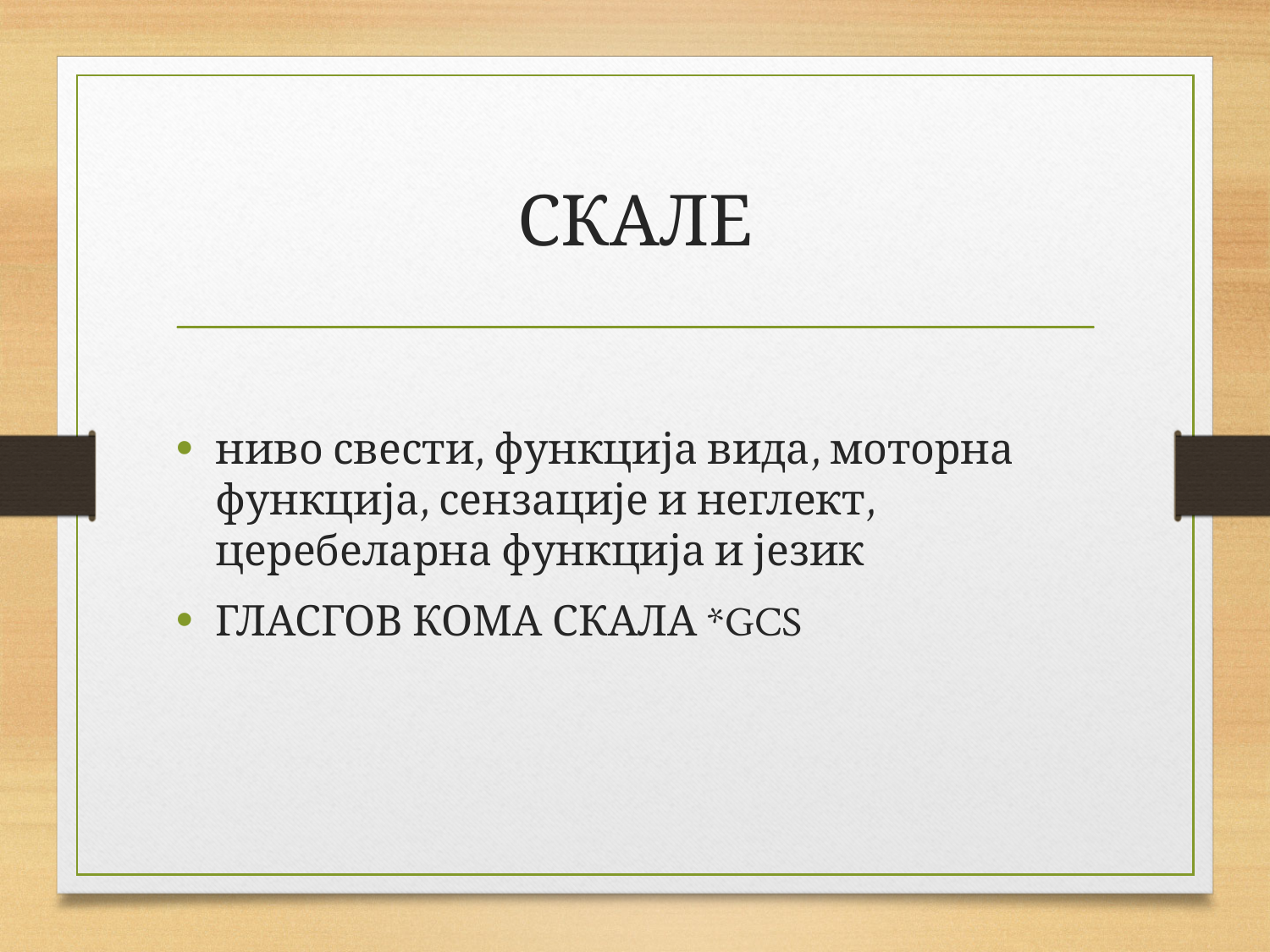

# СКАЛЕ

ниво свести, функција вида, моторна функција, сензације и неглект, церебеларна функција и језик
ГЛАСГОВ КОМА СКАЛА *GCS